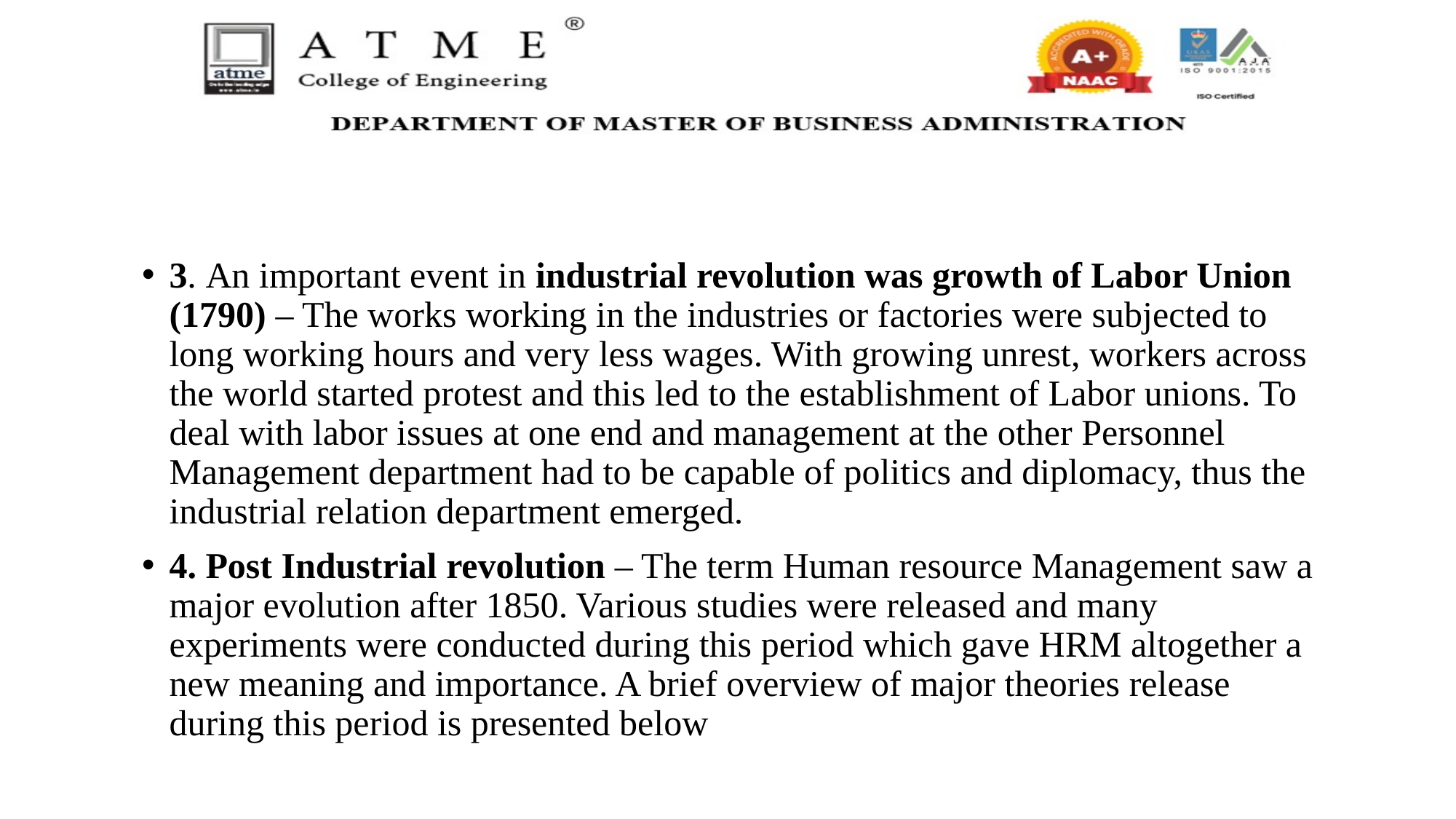

3. An important event in industrial revolution was growth of Labor Union (1790) – The works working in the industries or factories were subjected to long working hours and very less wages. With growing unrest, workers across the world started protest and this led to the establishment of Labor unions. To deal with labor issues at one end and management at the other Personnel Management department had to be capable of politics and diplomacy, thus the industrial relation department emerged.
4. Post Industrial revolution – The term Human resource Management saw a major evolution after 1850. Various studies were released and many experiments were conducted during this period which gave HRM altogether a new meaning and importance. A brief overview of major theories release during this period is presented below